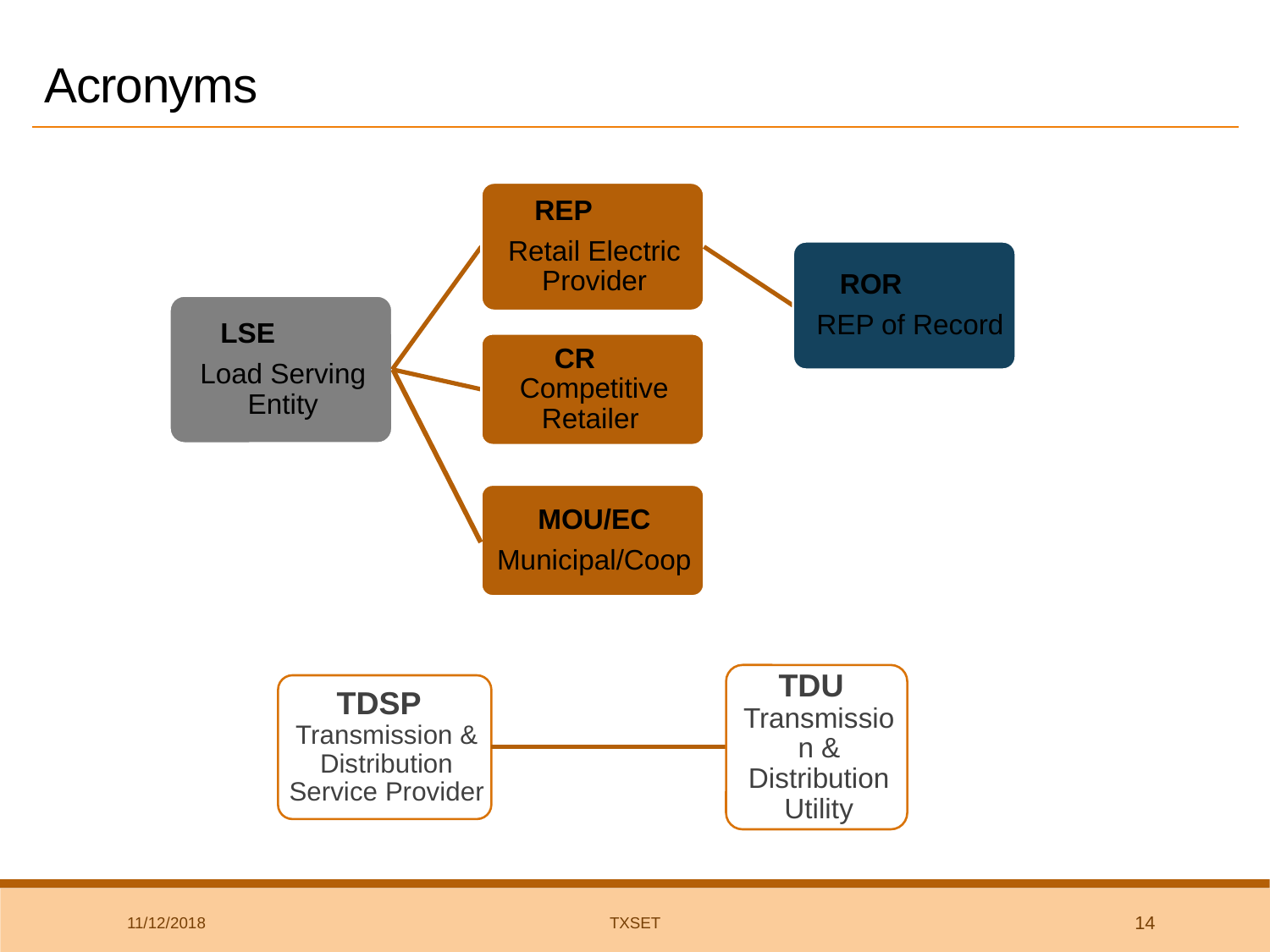

# Acronyms
LSE
Load Serving Entity

REP
Retail Electric Provider

ROR
 REP of Record

CR      Competitive Retailer
MOU/EC
Municipal/Coop
TDSP   Transmission & Distribution Service Provider

TDU   Transmission & Distribution Utility
11/12/2018
TxSET
14